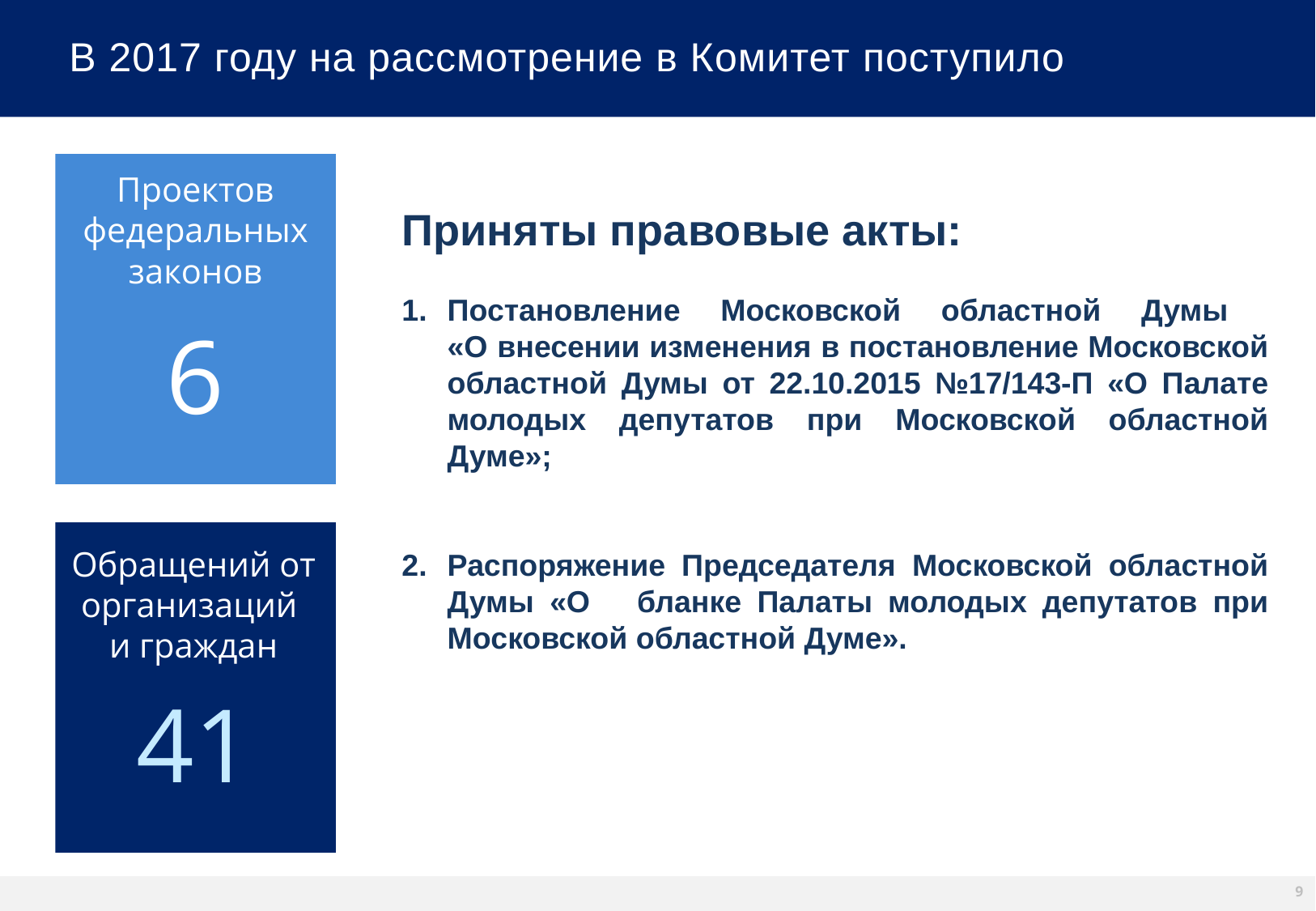

# В 2017 году на рассмотрение в Комитет поступило

Проектов федеральных законов
Приняты правовые акты:

Постановление Московской областной Думы
«О внесении изменения в постановление Московской областной Думы от 22.10.2015 №17/143-П «О Палате молодых депутатов при Московской областной Думе»;

Распоряжение Председателя Московской областной Думы «О   бланке Палаты молодых депутатов при Московской областной Думе».
6

Обращений от организаций
и граждан
41